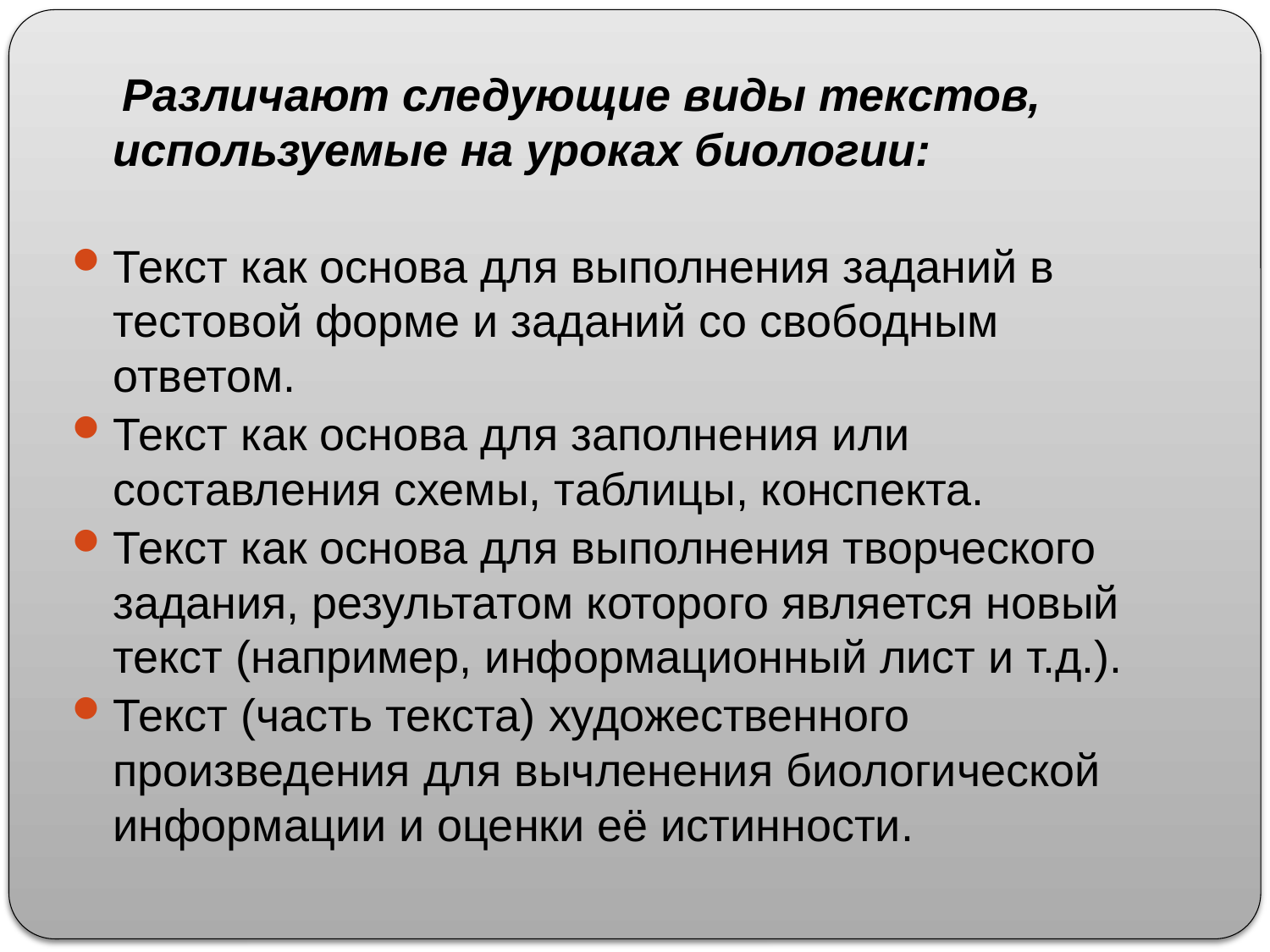

Различают следующие виды текстов, используемые на уроках биологии:

Текст как основа для выполнения заданий в тестовой форме и заданий со свободным ответом.
Текст как основа для заполнения или составления схемы, таблицы, конспекта.
Текст как основа для выполнения творческого задания, результатом которого является новый текст (например, информационный лист и т.д.).
Текст (часть текста) художественного произведения для вычленения биологической информации и оценки её истинности.